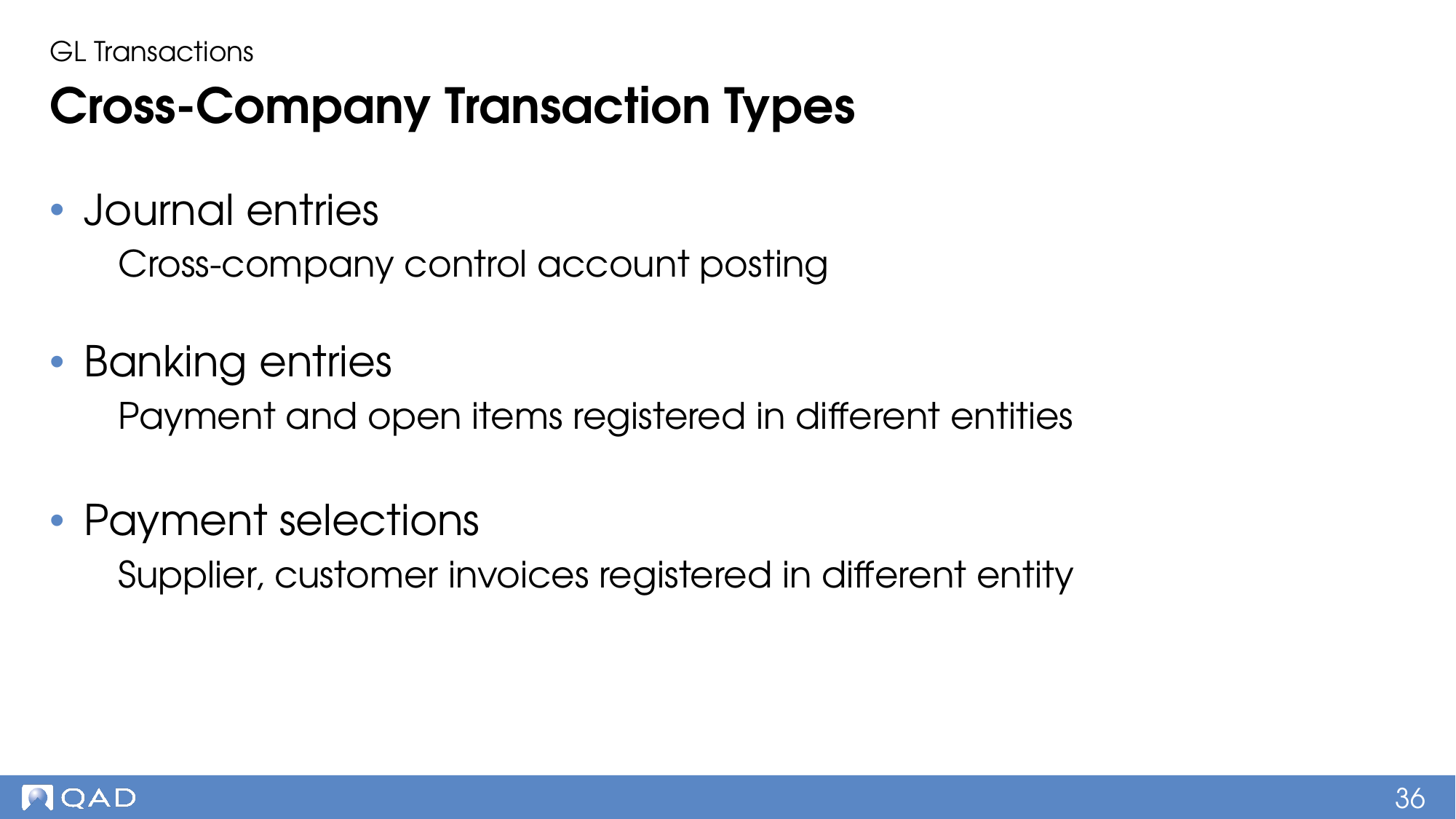

GL Transactions
# Cross-Company Transaction Types
Journal entries
Cross-company control account posting

Banking entries
Payment and open items registered in different entities

Payment selections
Supplier, customer invoices registered in different entity
36